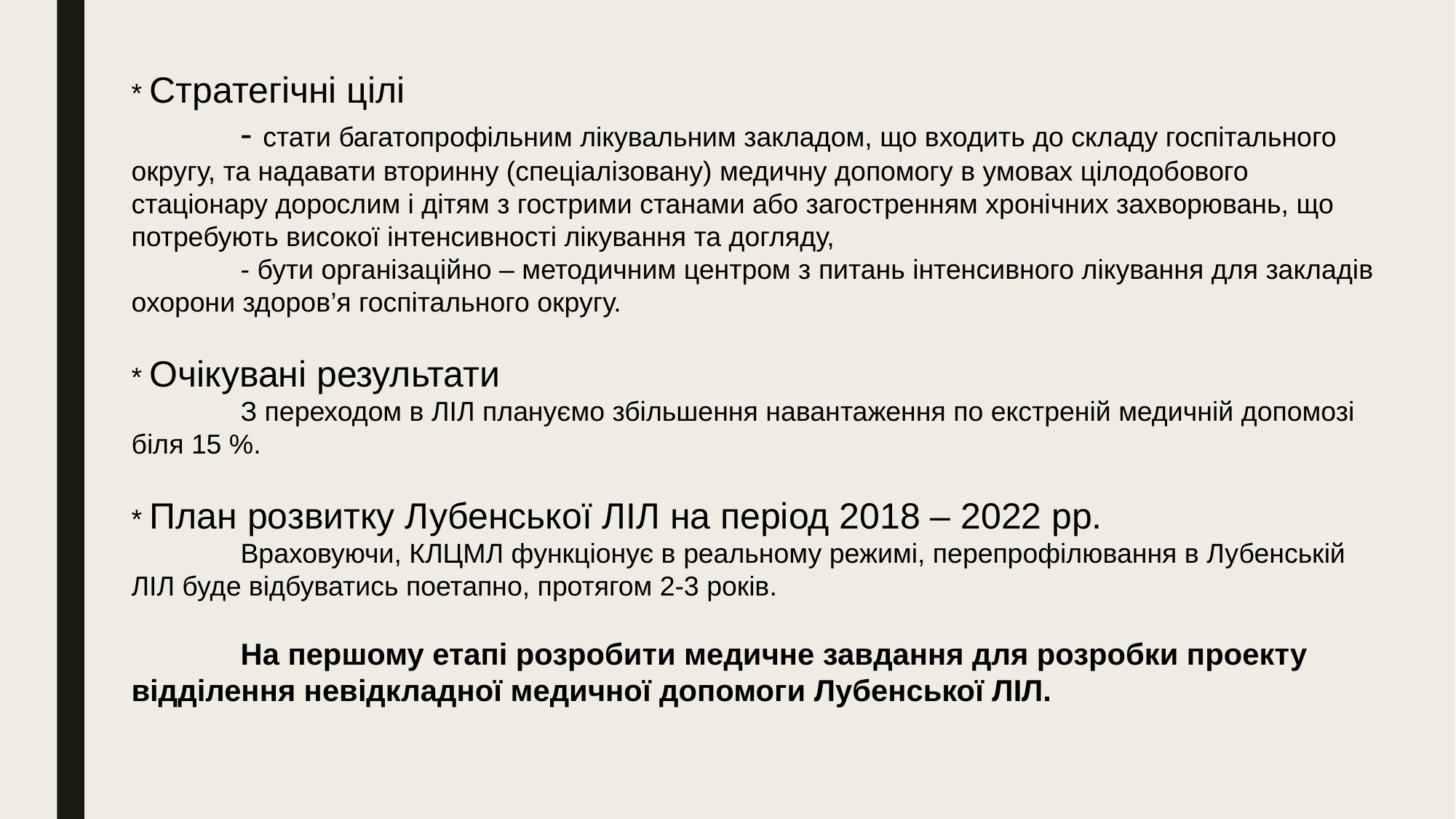

* Стратегічні цілі
	- стати багатопрофільним лікувальним закладом, що входить до складу госпітального округу, та надавати вторинну (спеціалізовану) медичну допомогу в умовах цілодобового стаціонару дорослим і дітям з гострими станами або загостренням хронічних захворювань, що потребують високої інтенсивності лікування та догляду,
	- бути організаційно – методичним центром з питань інтенсивного лікування для закладів охорони здоров’я госпітального округу.
* Очікувані результати
	З переходом в ЛІЛ плануємо збільшення навантаження по екстреній медичній допомозі біля 15 %.
* План розвитку Лубенської ЛІЛ на період 2018 – 2022 рр.
	Враховуючи, КЛЦМЛ функціонує в реальному режимі, перепрофілювання в Лубенській ЛІЛ буде відбуватись поетапно, протягом 2-3 років.
	На першому етапі розробити медичне завдання для розробки проекту відділення невідкладної медичної допомоги Лубенської ЛІЛ.